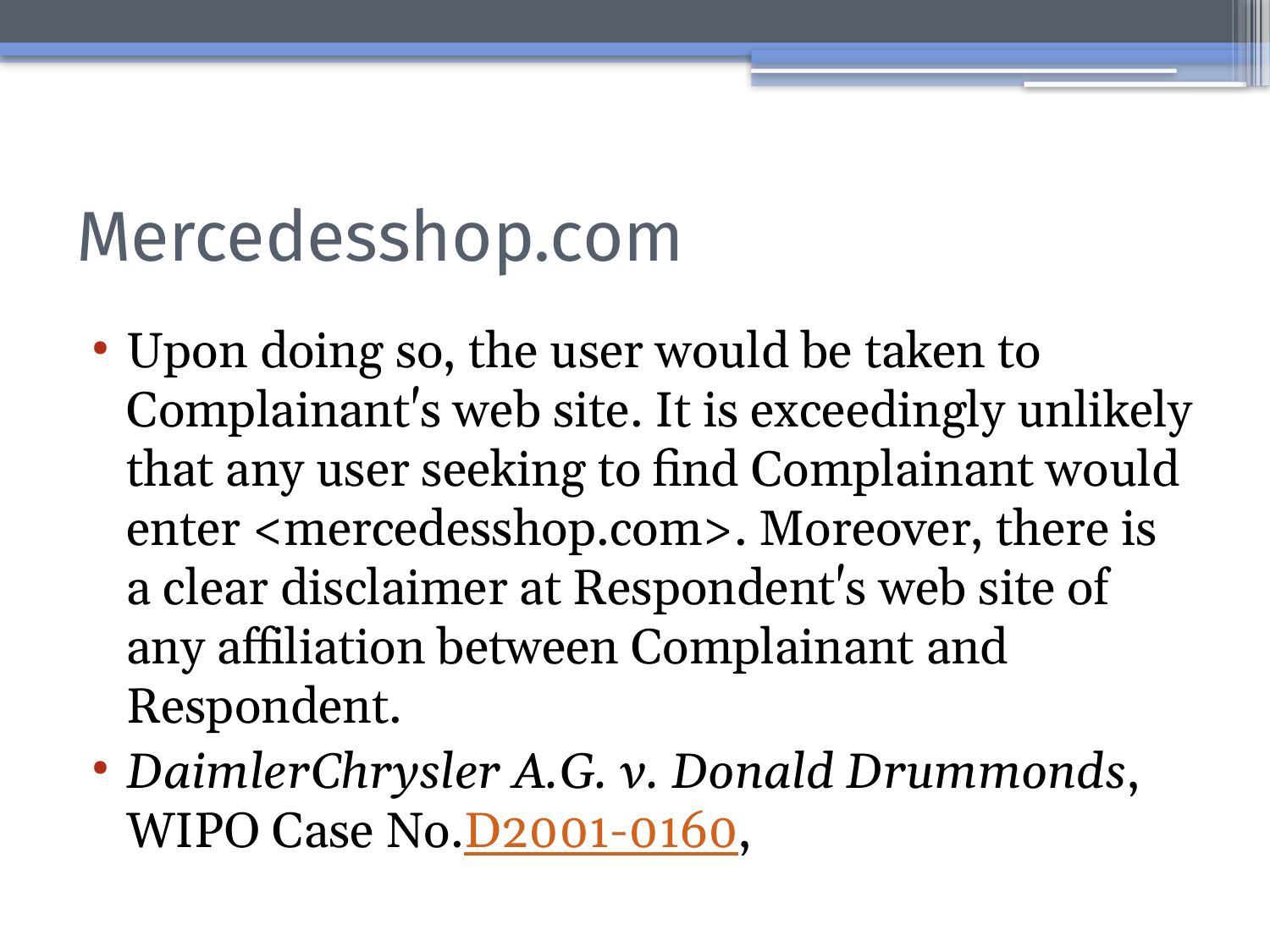

# Mercedesshop.com
Upon doing so, the user would be taken to Complainant's web site. It is exceedingly unlikely that any user seeking to find Complainant would enter <mercedesshop.com>. Moreover, there is a clear disclaimer at Respondent's web site of any affiliation between Complainant and Respondent.
DaimlerChrysler A.G. v. Donald Drummonds, WIPO Case No.D2001-0160,